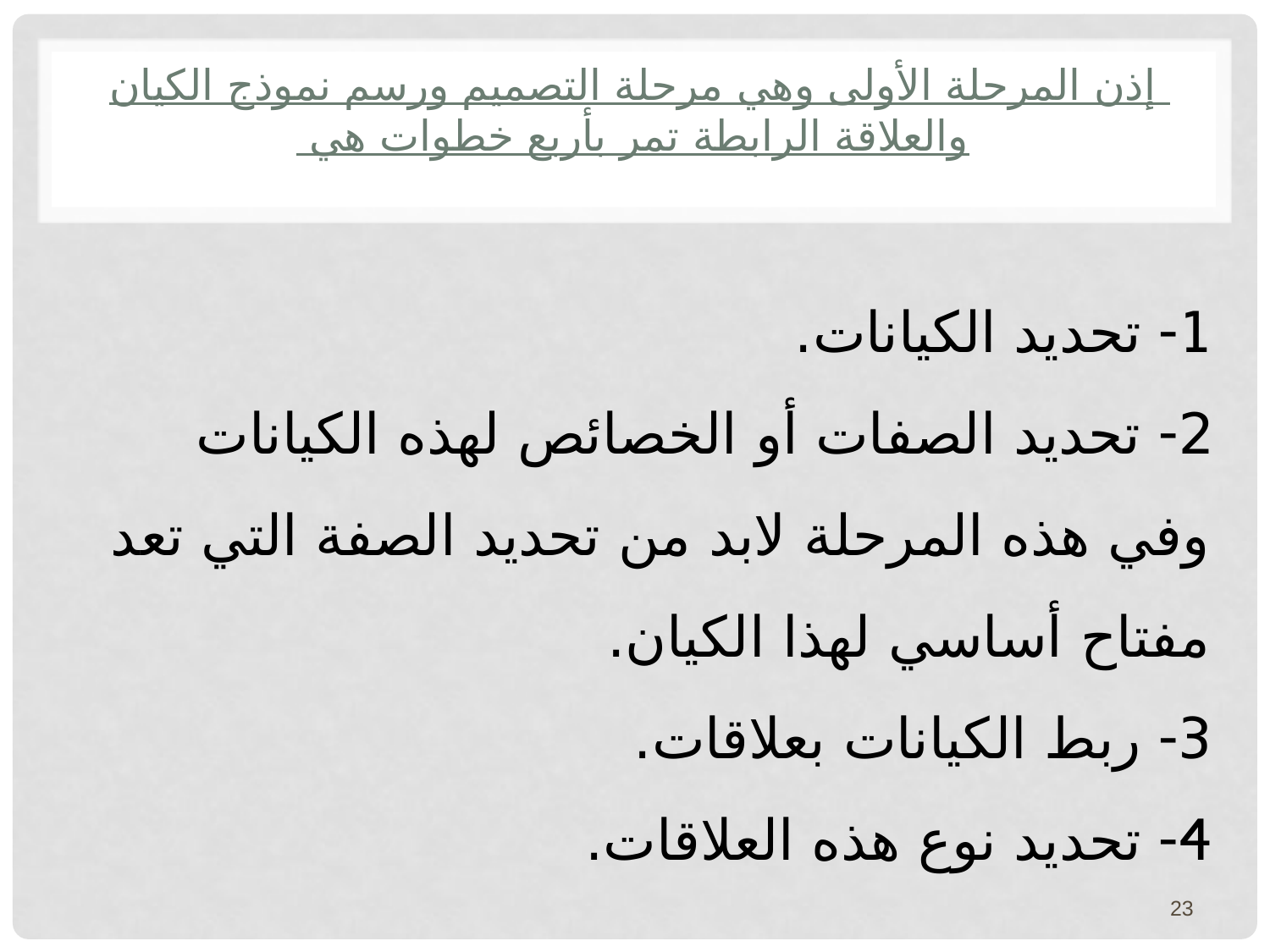

# إذن المرحلة الأولى وهي مرحلة التصميم ورسم نموذج الكيان والعلاقة الرابطة تمر بأربع خطوات هي
1- تحديد الكيانات.
2- تحديد الصفات أو الخصائص لهذه الكيانات وفي هذه المرحلة لابد من تحديد الصفة التي تعد مفتاح أساسي لهذا الكيان.
3- ربط الكيانات بعلاقات.
4- تحديد نوع هذه العلاقات.
23